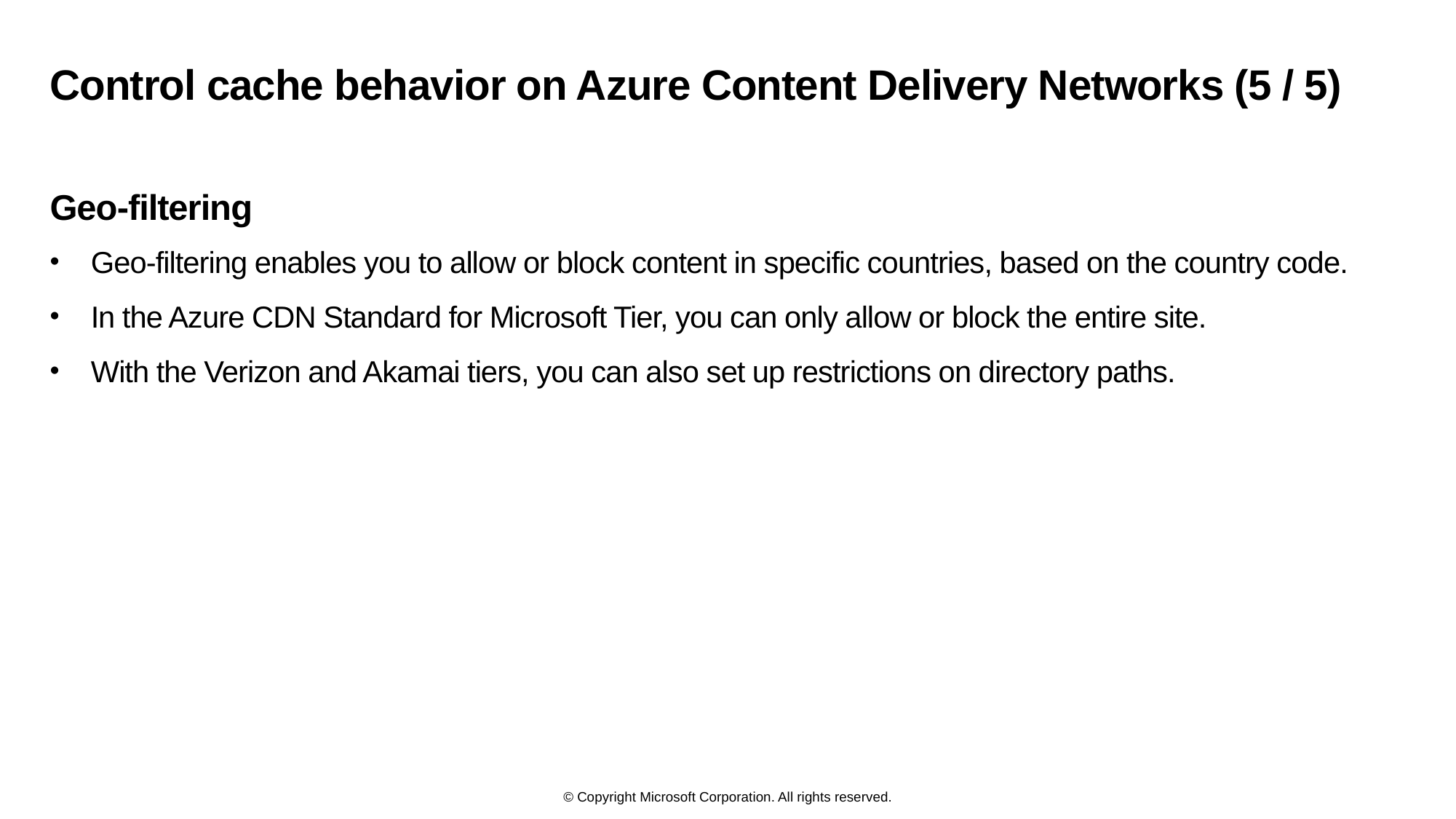

# Control cache behavior on Azure Content Delivery Networks (5 / 5)
Geo-filtering
Geo-filtering enables you to allow or block content in specific countries, based on the country code.
In the Azure CDN Standard for Microsoft Tier, you can only allow or block the entire site.
With the Verizon and Akamai tiers, you can also set up restrictions on directory paths.